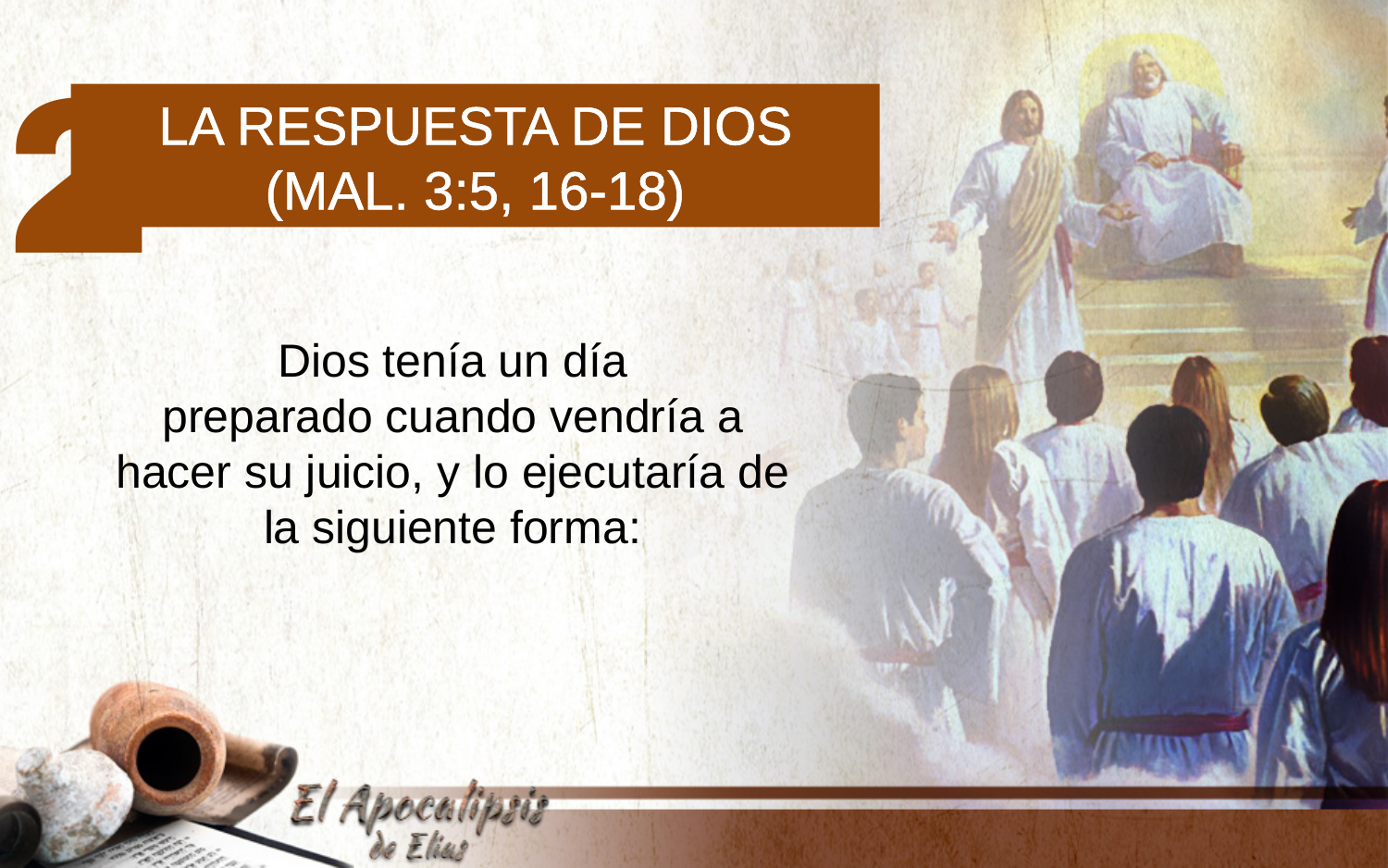

2
La respuesta de Dios (Mal. 3:5, 16-18)
Dios tenía un día
preparado cuando vendría a hacer su juicio, y lo ejecutaría de la siguiente forma: